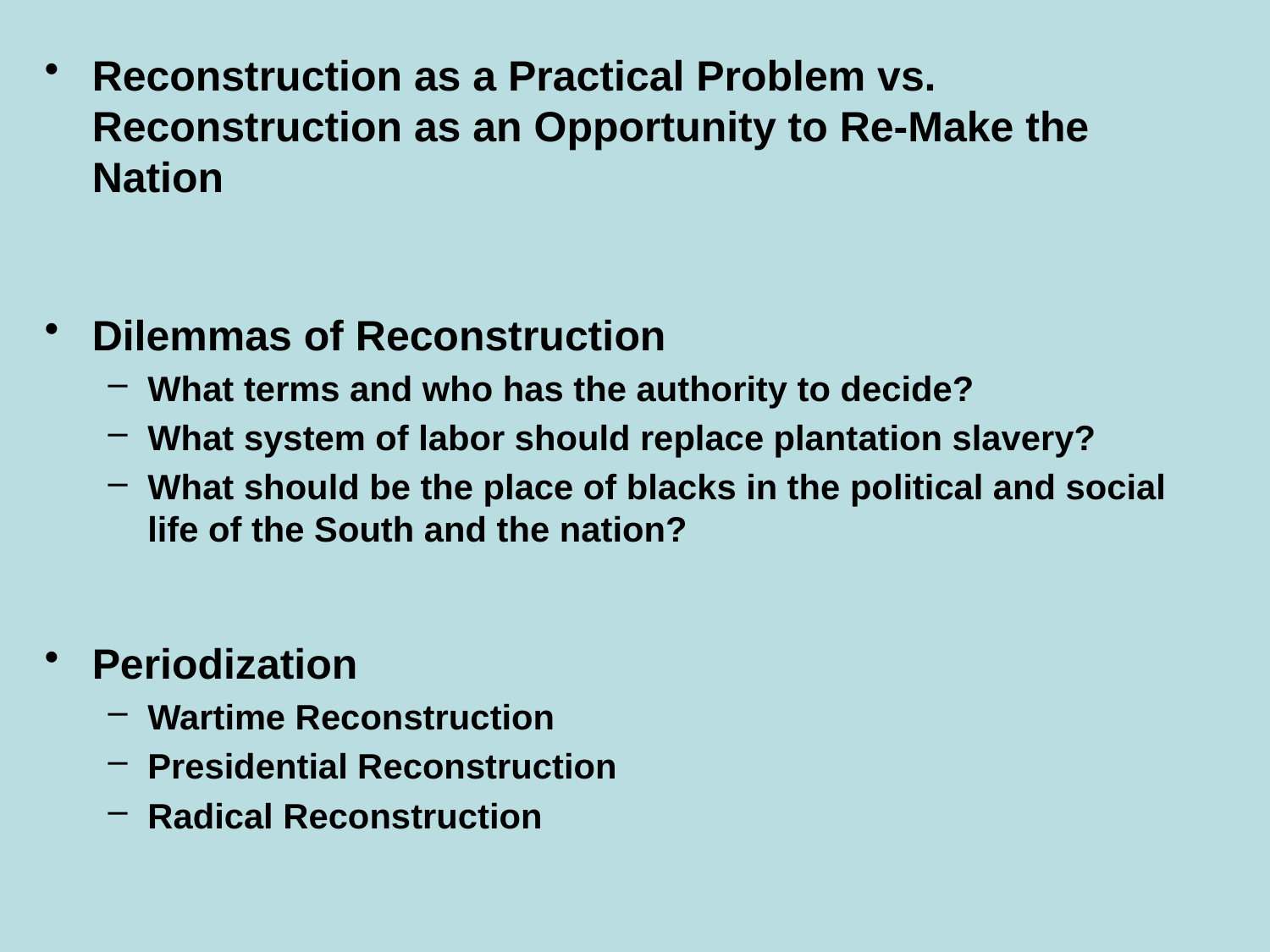

Reconstruction as a Practical Problem vs. Reconstruction as an Opportunity to Re-Make the Nation

Dilemmas of Reconstruction
What terms and who has the authority to decide?
What system of labor should replace plantation slavery?
What should be the place of blacks in the political and social life of the South and the nation?

Periodization
Wartime Reconstruction
Presidential Reconstruction
Radical Reconstruction